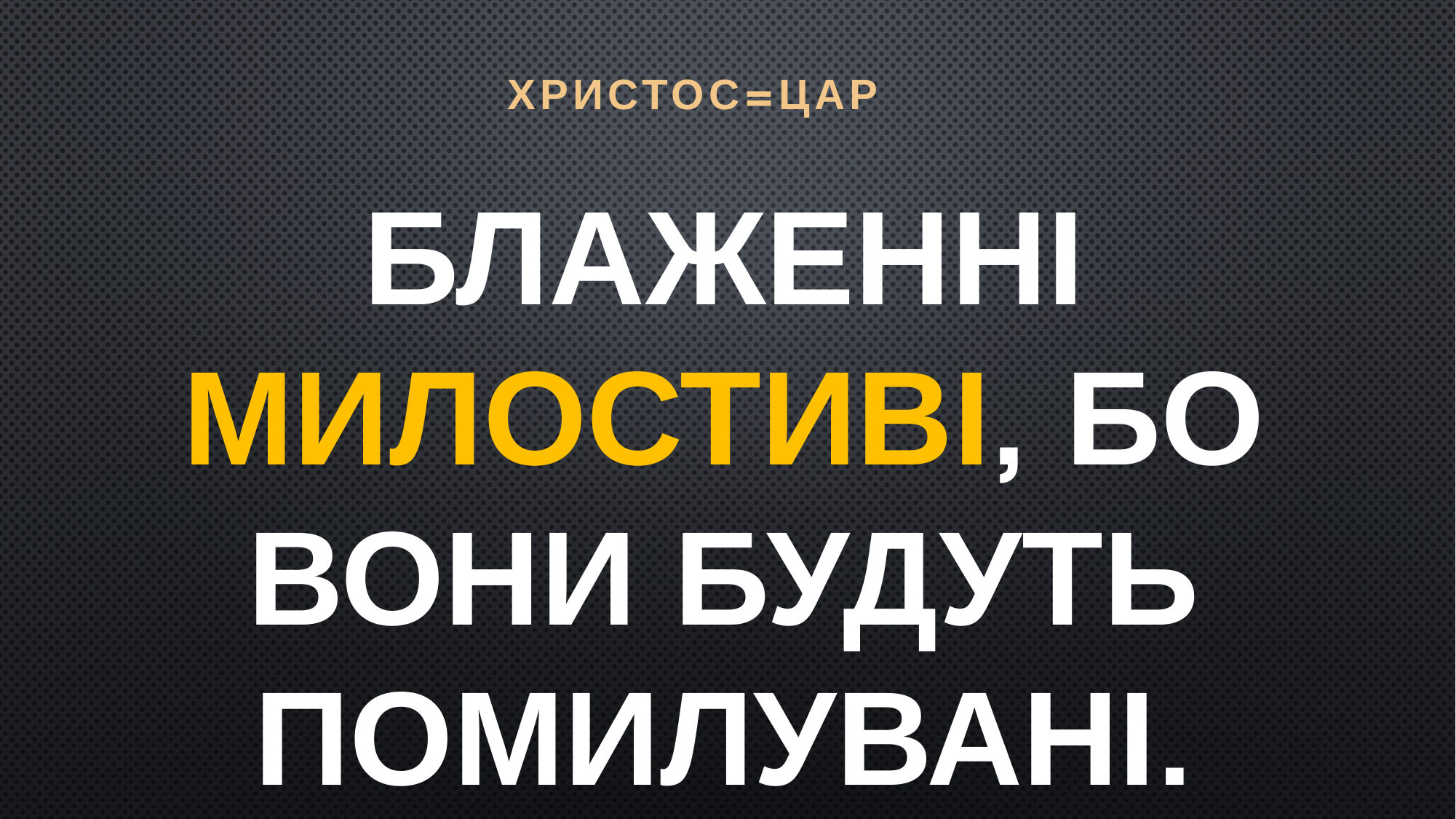

ХРИСТОС=ЦАР
Блаженні милостиві, бо вони будуть помилувані.